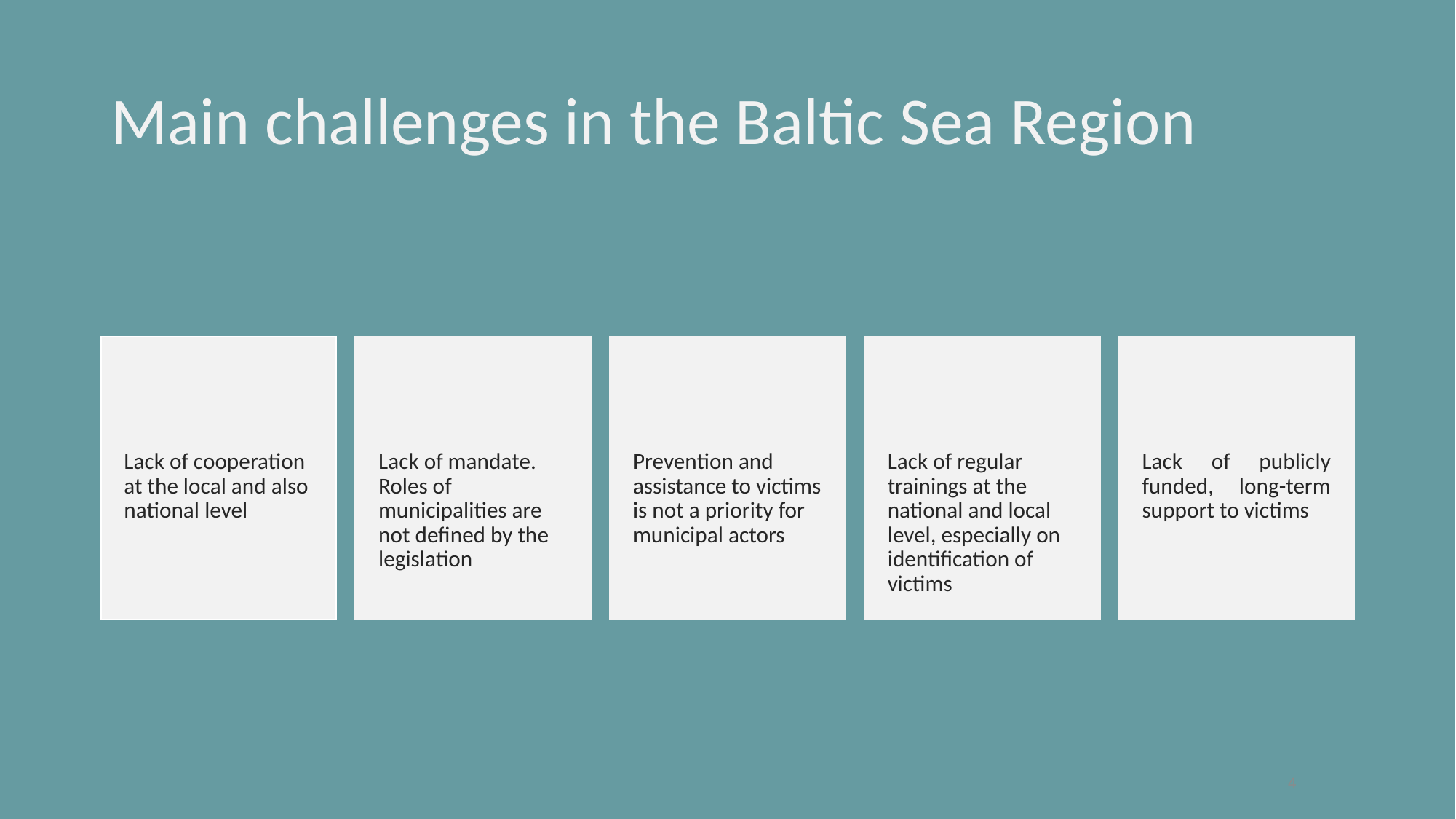

# Main challenges in the Baltic Sea Region
Lack of cooperation at the local and also national level

Lack of mandate. Roles of municipalities are not defined by the legislation

Prevention and assistance to victims is not a priority for municipal actors

Lack of regular trainings at the national and local level, especially on identification of victims

Lack of publicly funded, long-term support to victims

4